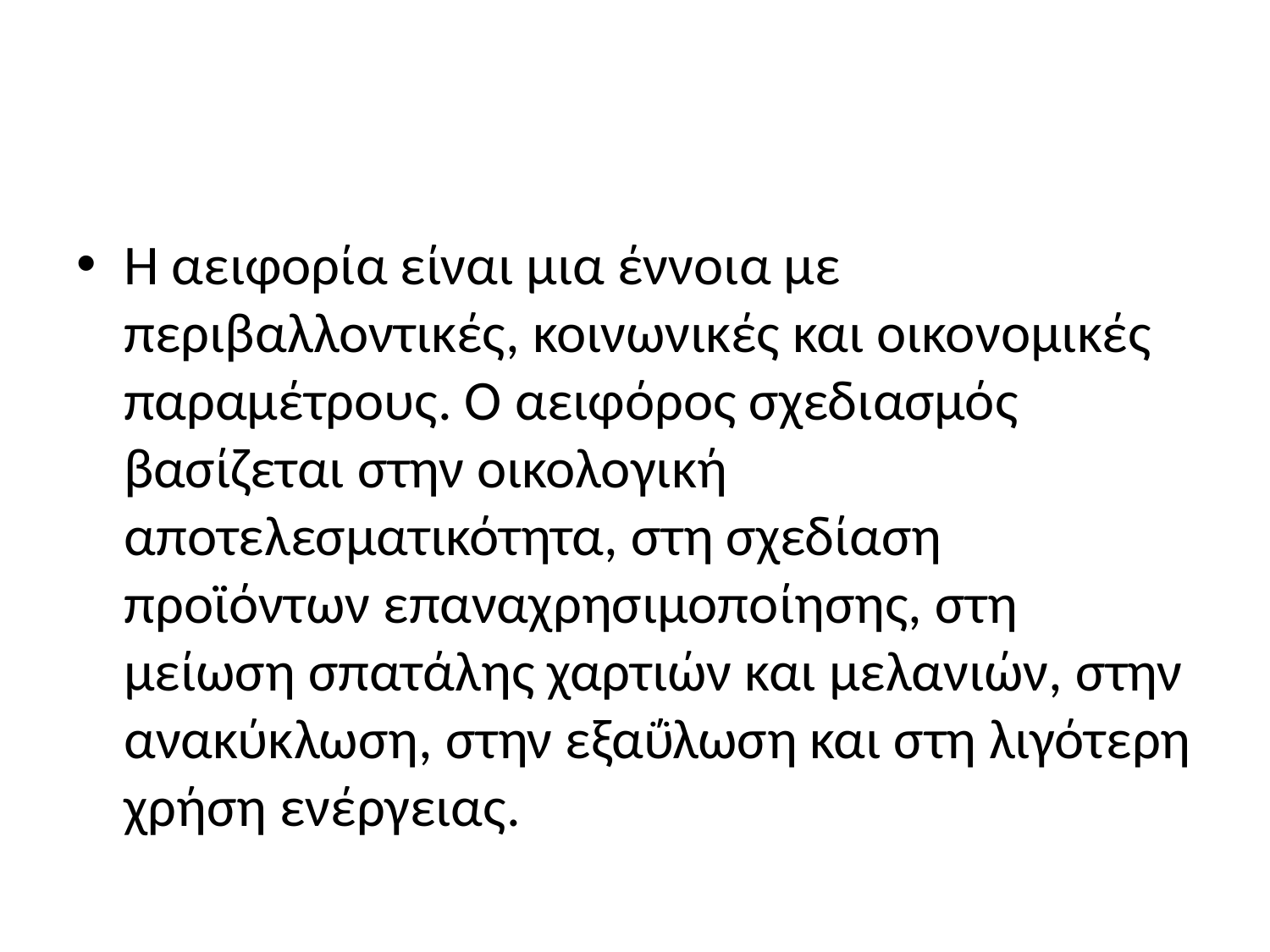

#
Η αειφορία είναι μια έννοια με περιβαλλοντικές, κοινωνικές και οικονομικές παραμέτρους. Ο αειφόρος σχεδιασμός βασίζεται στην οικολογική αποτελεσματικότητα, στη σχεδίαση προϊόντων επαναχρησιμοποίησης, στη μείωση σπατάλης χαρτιών και μελανιών, στην ανακύκλωση, στην εξαΰλωση και στη λιγότερη χρήση ενέργειας.